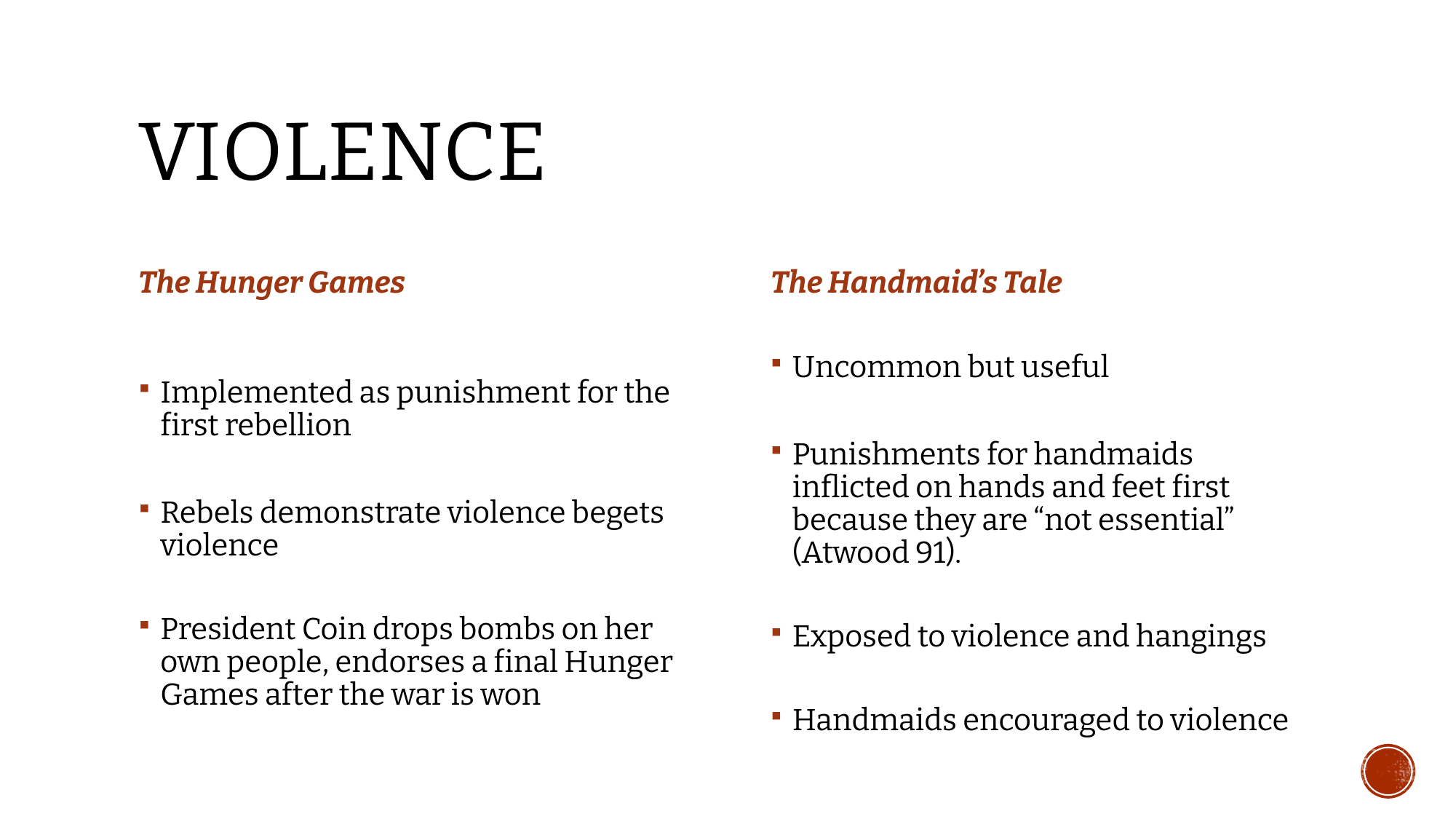

# Violence
The Hunger Games
The Handmaid’s Tale
Uncommon but useful
Punishments for handmaids inflicted on hands and feet first because they are “not essential” (Atwood 91).
Exposed to violence and hangings
Handmaids encouraged to violence
Implemented as punishment for the first rebellion
Rebels demonstrate violence begets violence
President Coin drops bombs on her own people, endorses a final Hunger Games after the war is won